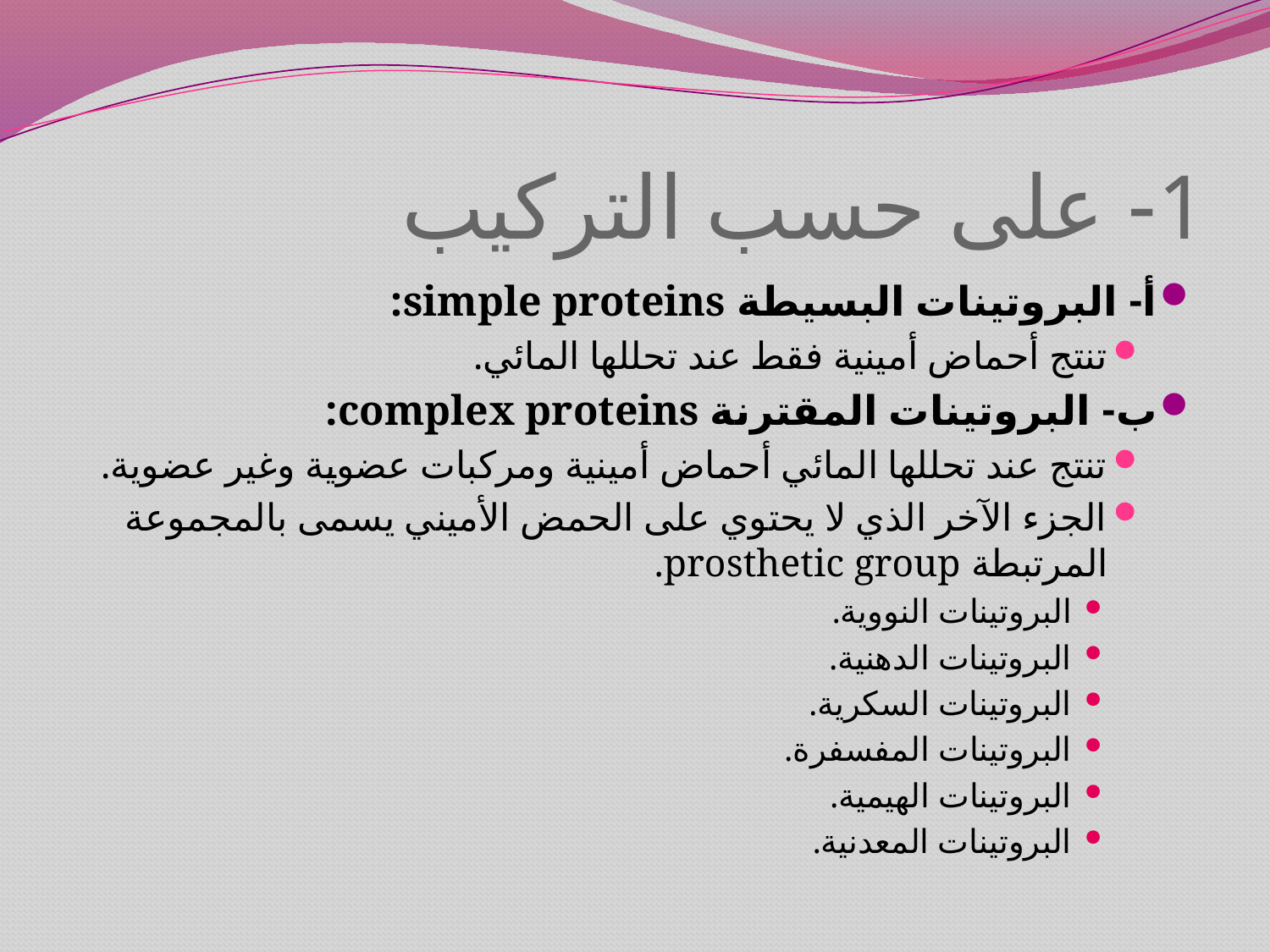

# 1- على حسب التركيب
أ- البروتينات البسيطة simple proteins:
تنتج أحماض أمينية فقط عند تحللها المائي.
ب- البروتينات المقترنة complex proteins:
تنتج عند تحللها المائي أحماض أمينية ومركبات عضوية وغير عضوية.
الجزء الآخر الذي لا يحتوي على الحمض الأميني يسمى بالمجموعة المرتبطة prosthetic group.
البروتينات النووية.
البروتينات الدهنية.
البروتينات السكرية.
البروتينات المفسفرة.
البروتينات الهيمية.
البروتينات المعدنية.